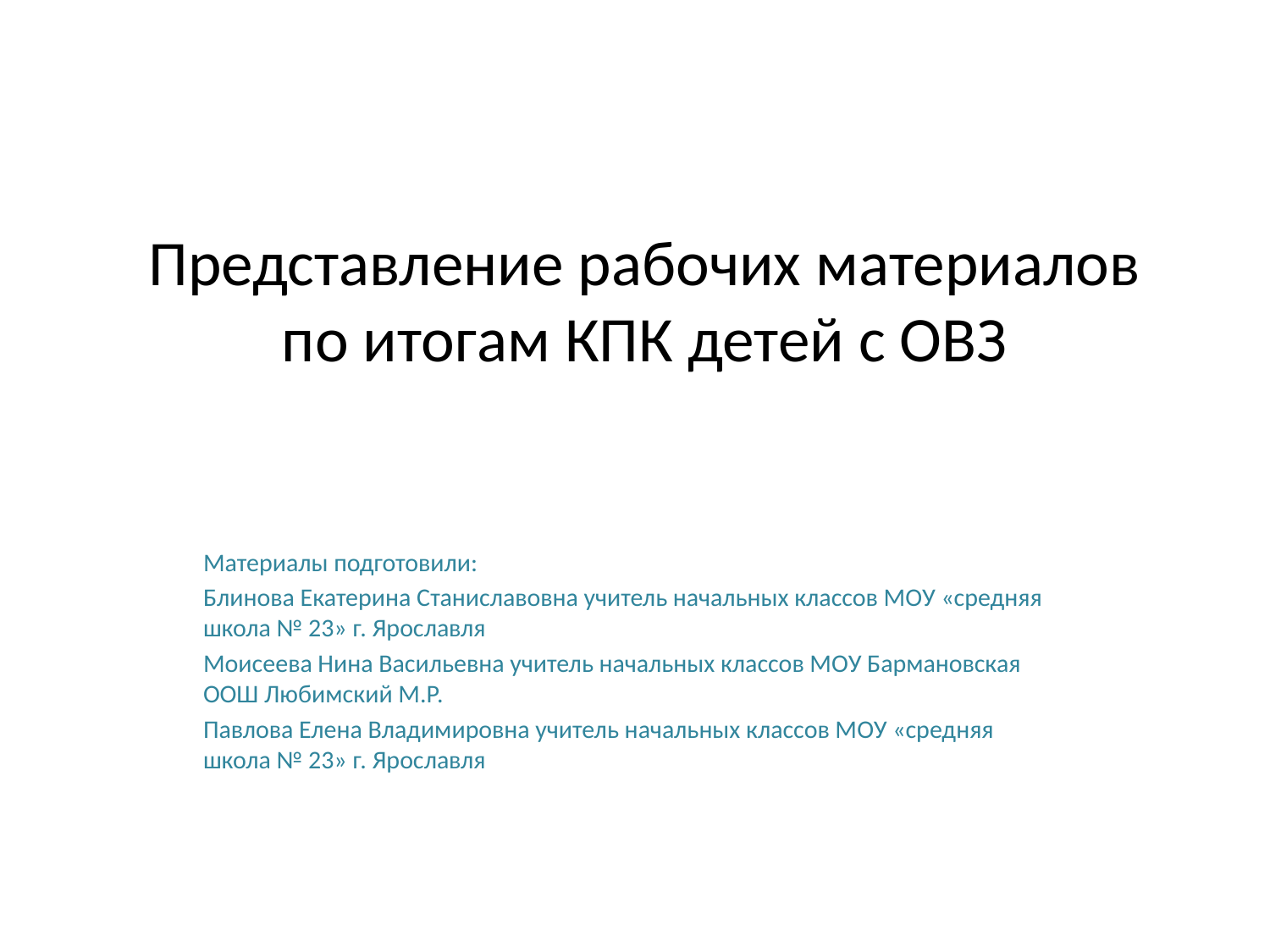

# Представление рабочих материалов по итогам КПК детей с ОВЗ
Материалы подготовили:
Блинова Екатерина Станиславовна учитель начальных классов МОУ «средняя школа № 23» г. Ярославля
Моисеева Нина Васильевна учитель начальных классов МОУ Бармановская ООШ Любимский М.Р.
Павлова Елена Владимировна учитель начальных классов МОУ «средняя школа № 23» г. Ярославля